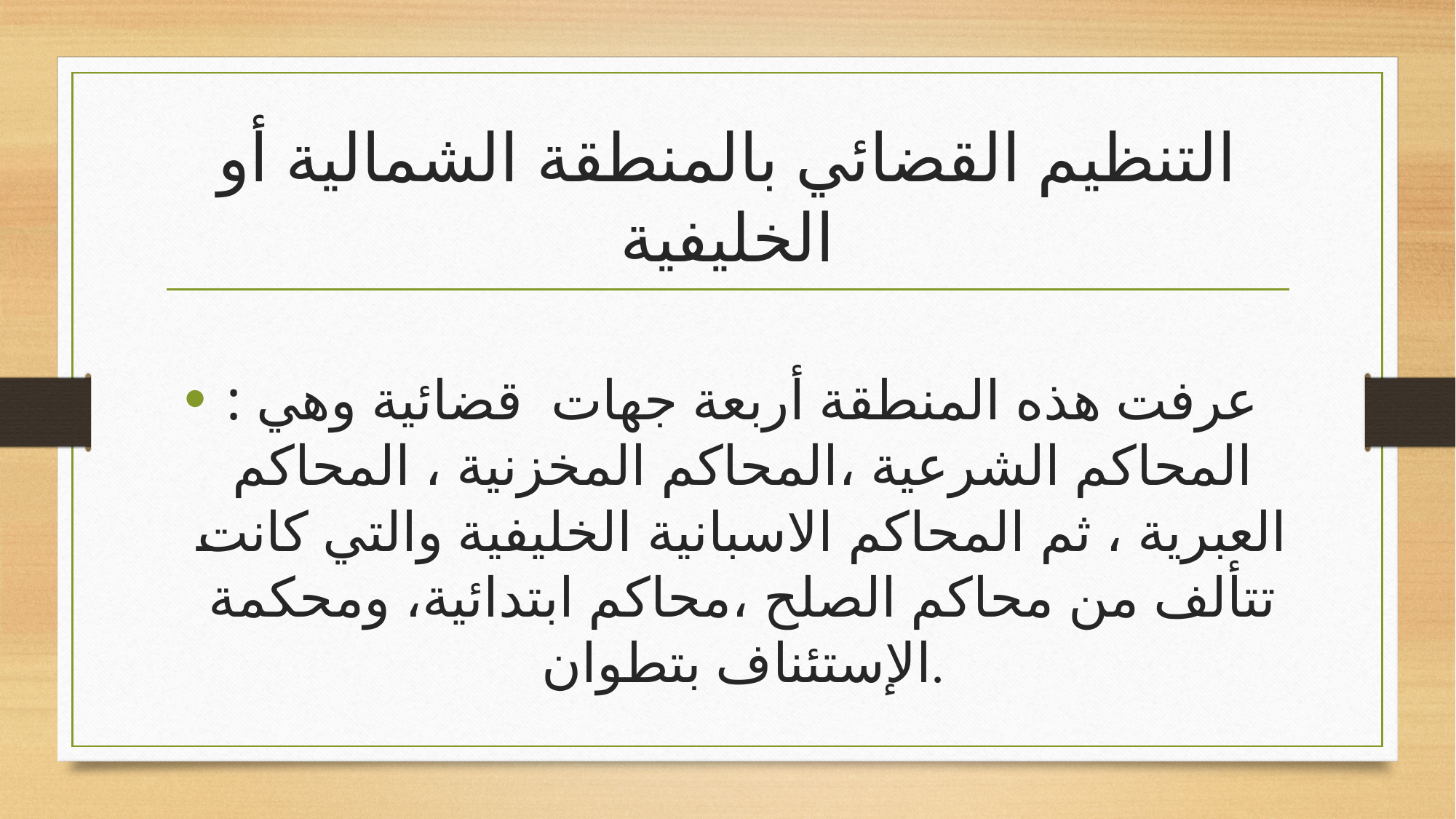

# التنظيم القضائي بالمنطقة الشمالية أو الخليفية

عرفت هذه المنطقة أربعة جهات  قضائية وهي : المحاكم الشرعية ،المحاكم المخزنية ، المحاكم العبرية ، ثم المحاكم الاسبانية الخليفية والتي كانت تتألف من محاكم الصلح ،محاكم ابتدائية، ومحكمة الإستئناف بتطوان.